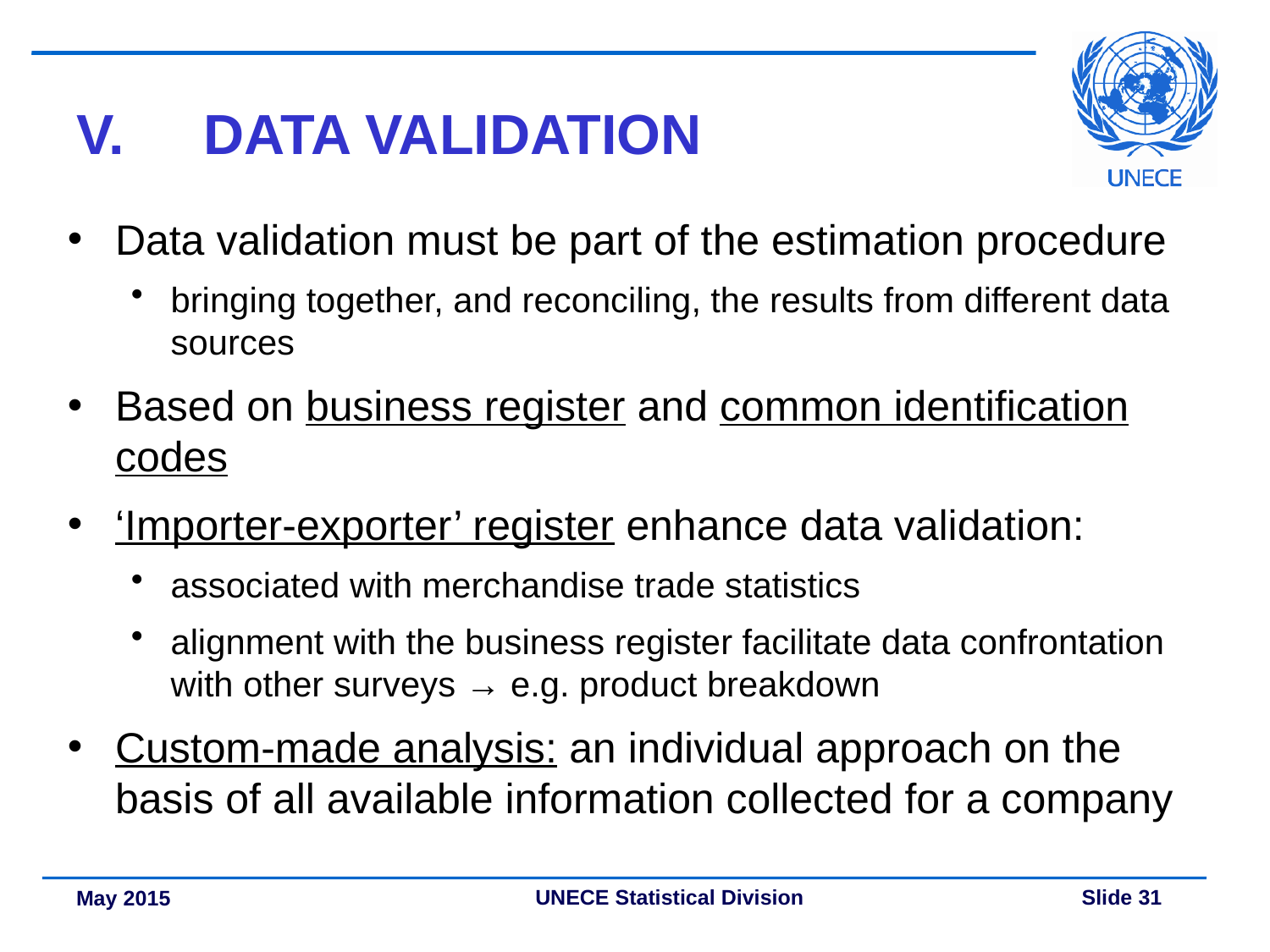

# V.	DATA VALIDATION
Data validation must be part of the estimation procedure
bringing together, and reconciling, the results from different data sources
Based on business register and common identification codes
‘Importer-exporter’ register enhance data validation:
associated with merchandise trade statistics
alignment with the business register facilitate data confrontation with other surveys → e.g. product breakdown
Custom-made analysis: an individual approach on the basis of all available information collected for a company
May 2015